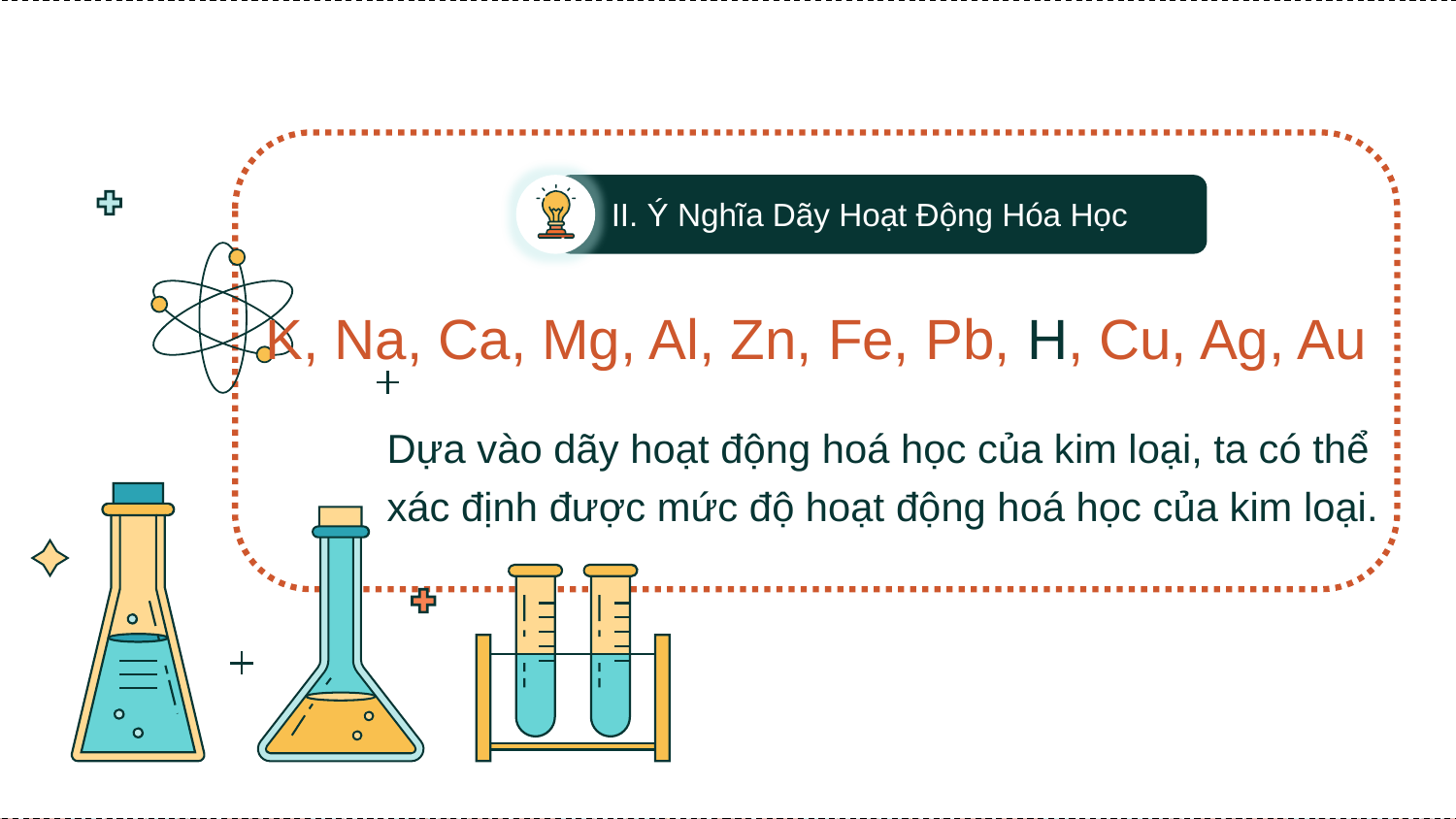

II. Ý Nghĩa Dãy Hoạt Động Hóa Học

# K, Na, Ca, Mg, Al, Zn, Fe, Pb, H, Cu, Ag, Au
Dựa vào dãy hoạt động hoá học của kim loại, ta có thể xác định được mức độ hoạt động hoá học của kim loại.